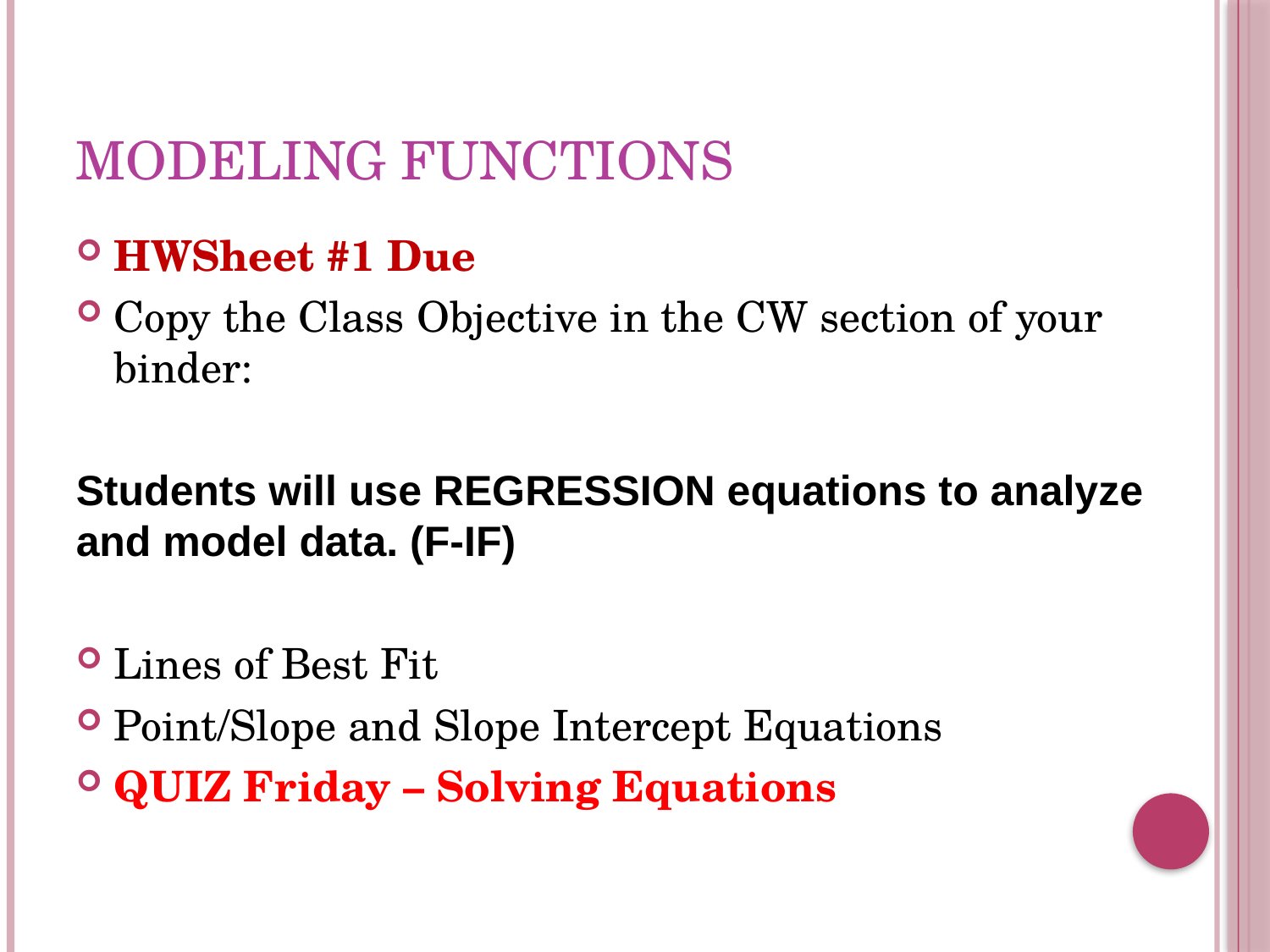

# Modeling Functions
HWSheet #1 Due
Copy the Class Objective in the CW section of your binder:

Students will use REGRESSION equations to analyze and model data. (F-IF)

Lines of Best Fit
Point/Slope and Slope Intercept Equations
QUIZ Friday – Solving Equations